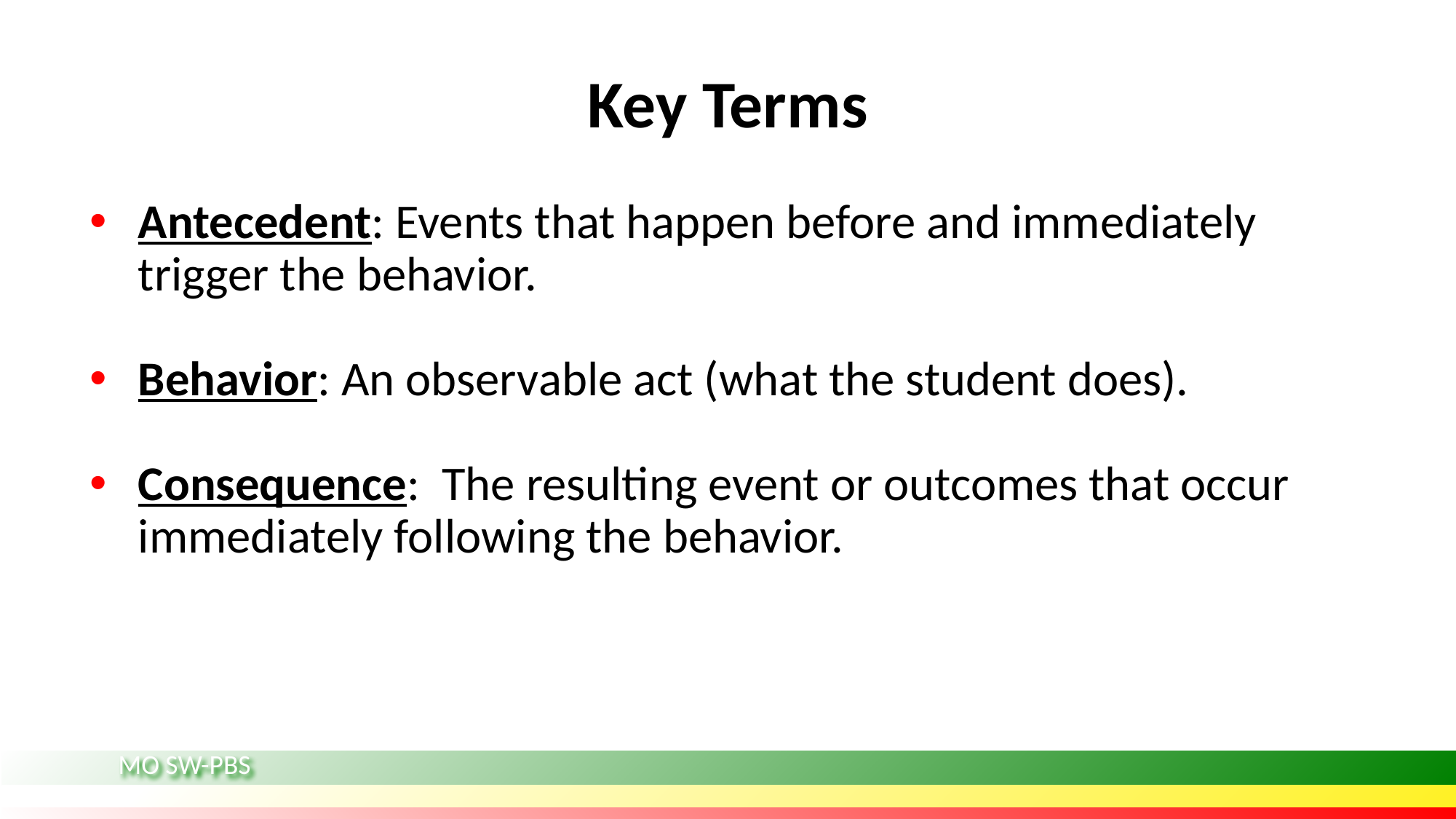

# Key Terms
Antecedent: Events that happen before and immediately trigger the behavior.

Behavior: An observable act (what the student does).

Consequence:  The resulting event or outcomes that occur immediately following the behavior.